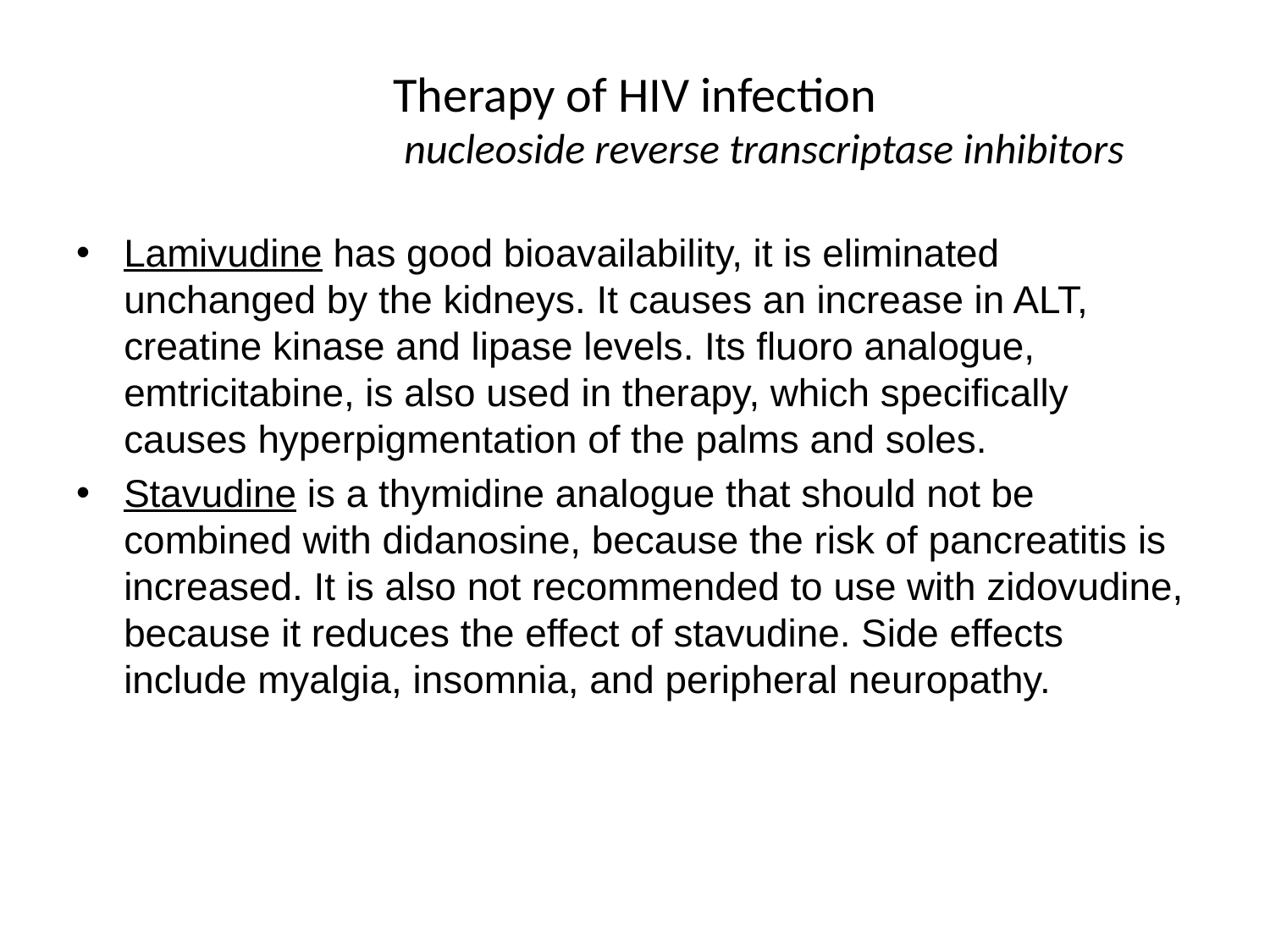

# Therapy of HIV infection nucleoside reverse transcriptase inhibitors
Lamivudine has good bioavailability, it is eliminated unchanged by the kidneys. It causes an increase in ALT, creatine kinase and lipase levels. Its fluoro analogue, emtricitabine, is also used in therapy, which specifically causes hyperpigmentation of the palms and soles.
Stavudine is a thymidine analogue that should not be combined with didanosine, because the risk of pancreatitis is increased. It is also not recommended to use with zidovudine, because it reduces the effect of stavudine. Side effects include myalgia, insomnia, and peripheral neuropathy.